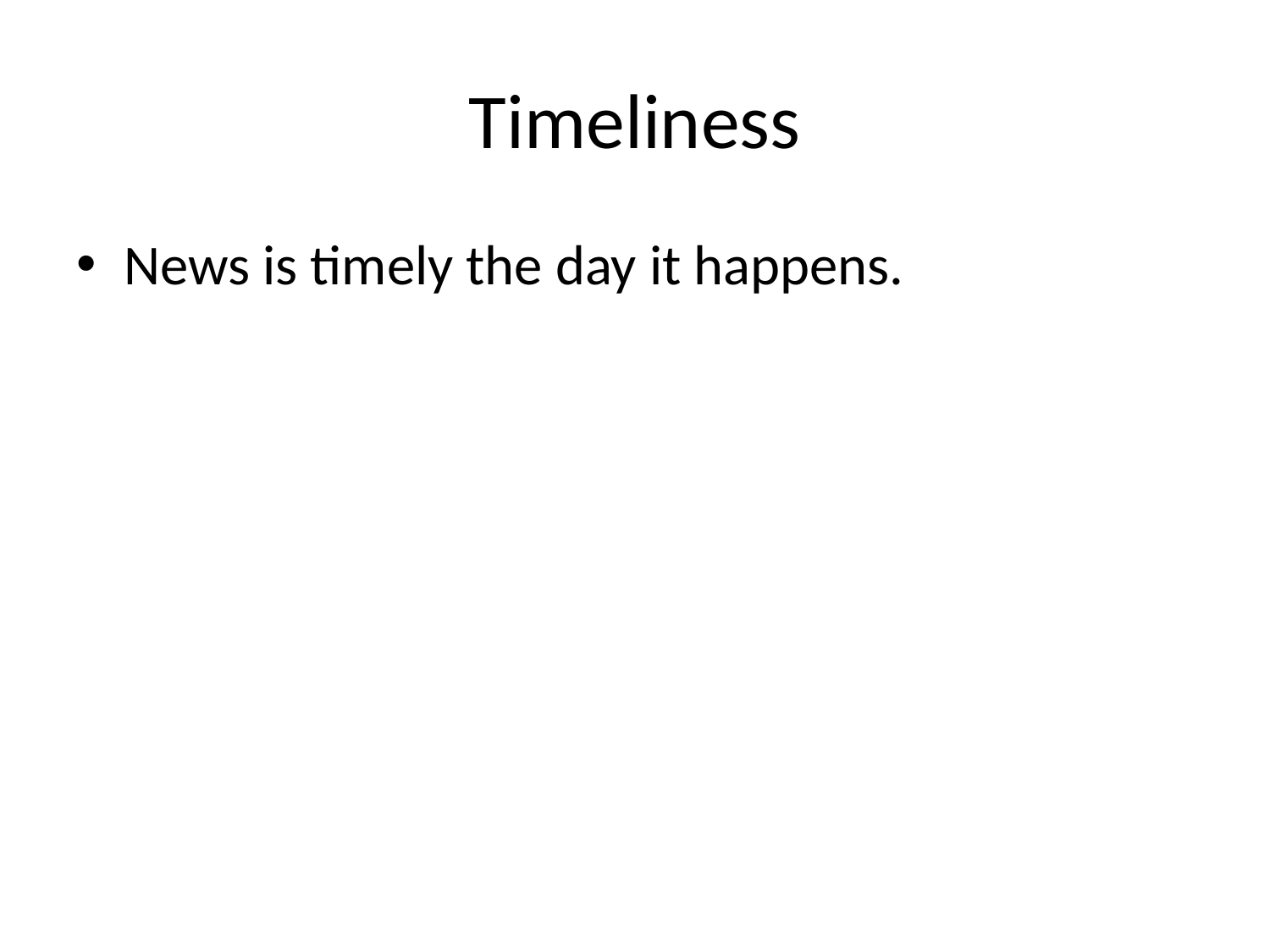

# Timeliness
News is timely the day it happens.